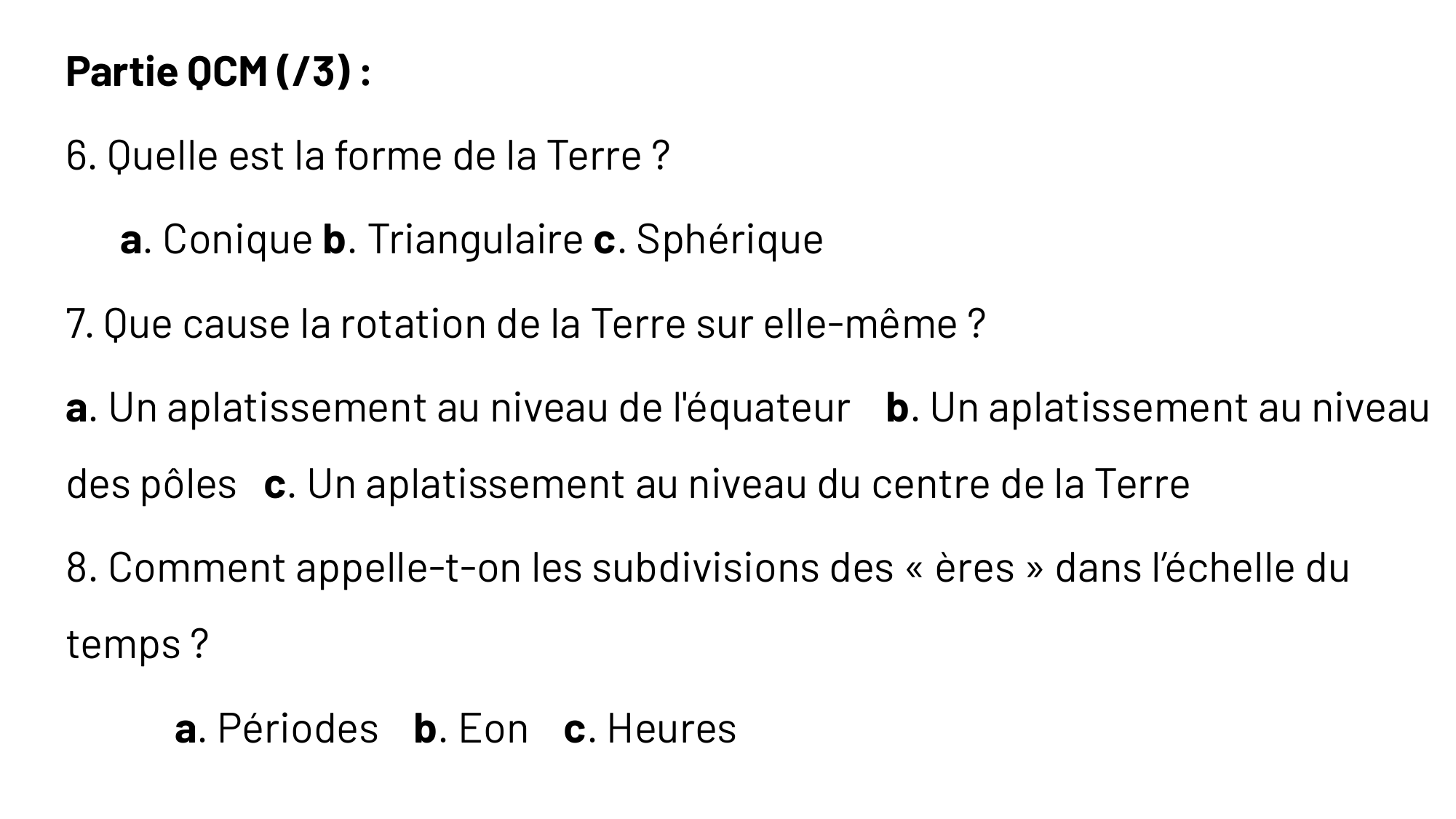

Partie QCM (/3) :
6. Quelle est la forme de la Terre ?
a. Conique b. Triangulaire c. Sphérique
7. Que cause la rotation de la Terre sur elle-même ?
a. Un aplatissement au niveau de l'équateur    b. Un aplatissement au niveau des pôles   c. Un aplatissement au niveau du centre de la Terre
8. Comment appelle-t-on les subdivisions des « ères » dans l’échelle du temps ?
	a. Périodes    b. Eon    c. Heures